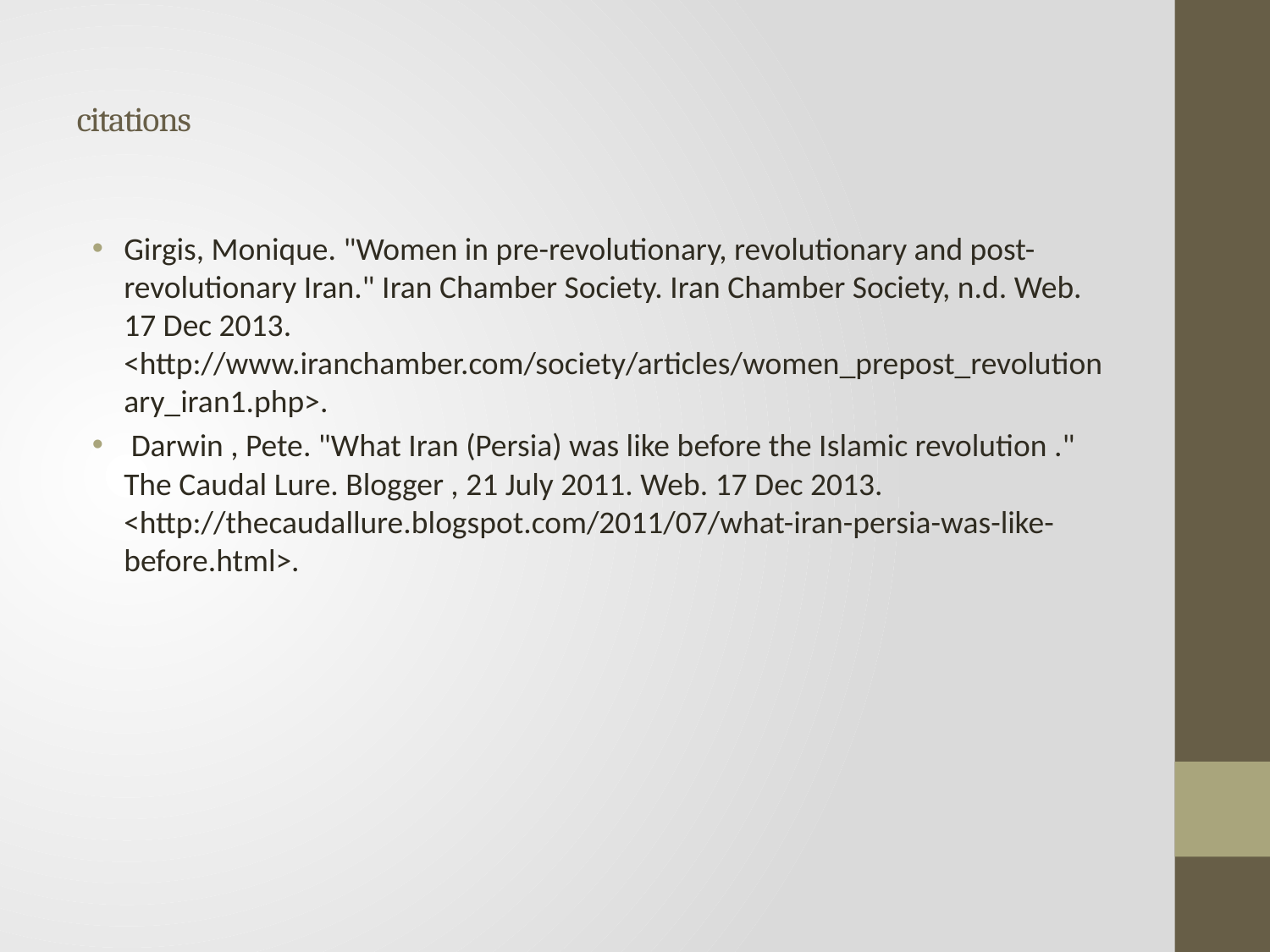

# citations
Girgis, Monique. "Women in pre-revolutionary, revolutionary and post-revolutionary Iran." Iran Chamber Society. Iran Chamber Society, n.d. Web. 17 Dec 2013. <http://www.iranchamber.com/society/articles/women_prepost_revolutionary_iran1.php>.
 Darwin , Pete. "What Iran (Persia) was like before the Islamic revolution ." The Caudal Lure. Blogger , 21 July 2011. Web. 17 Dec 2013. <http://thecaudallure.blogspot.com/2011/07/what-iran-persia-was-like-before.html>.